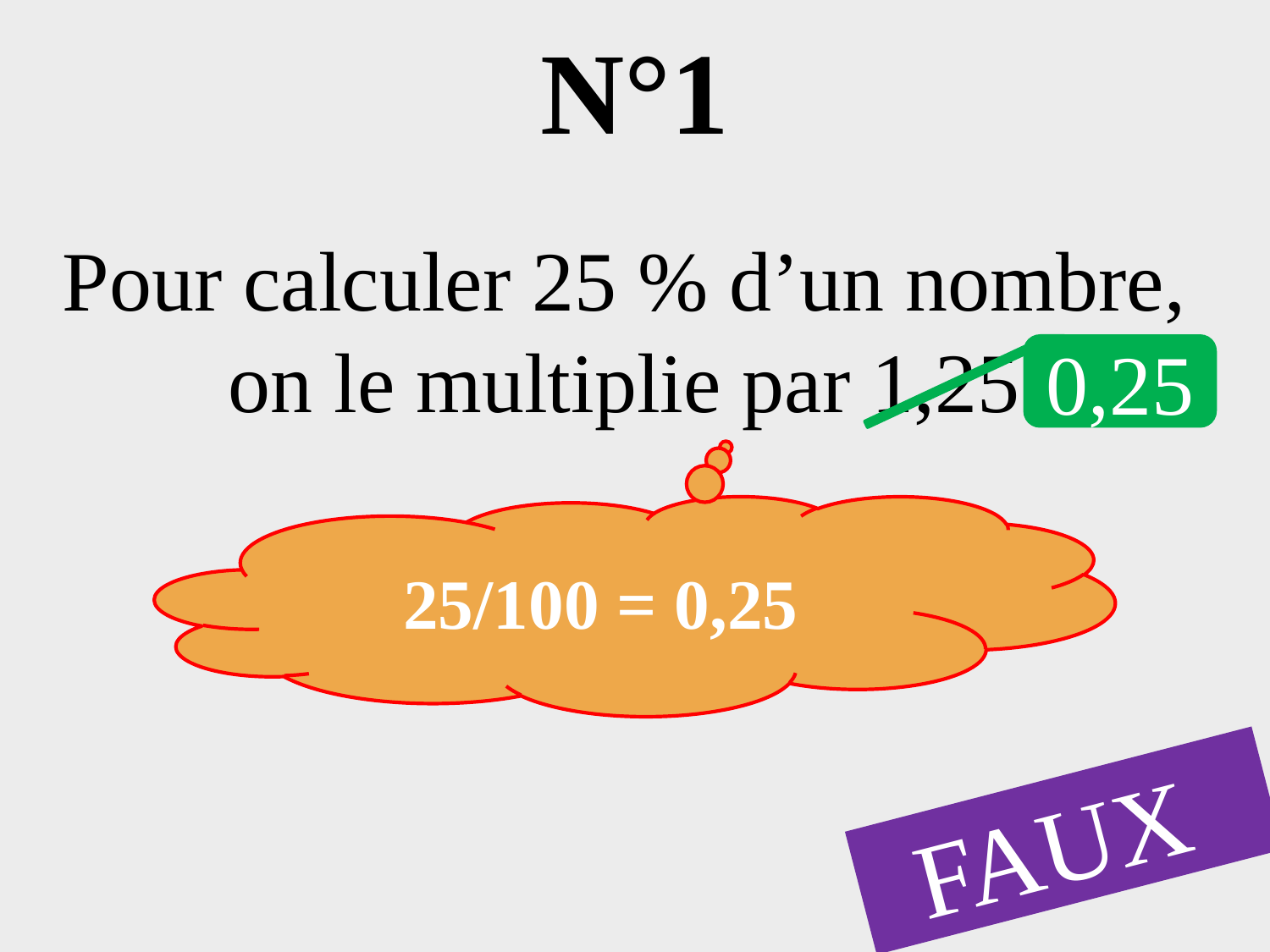

# N°1
Pour calculer 25 % d’un nombre,
on le multiplie par 1,25.
0,25

25/100 = 0,25
FAUX